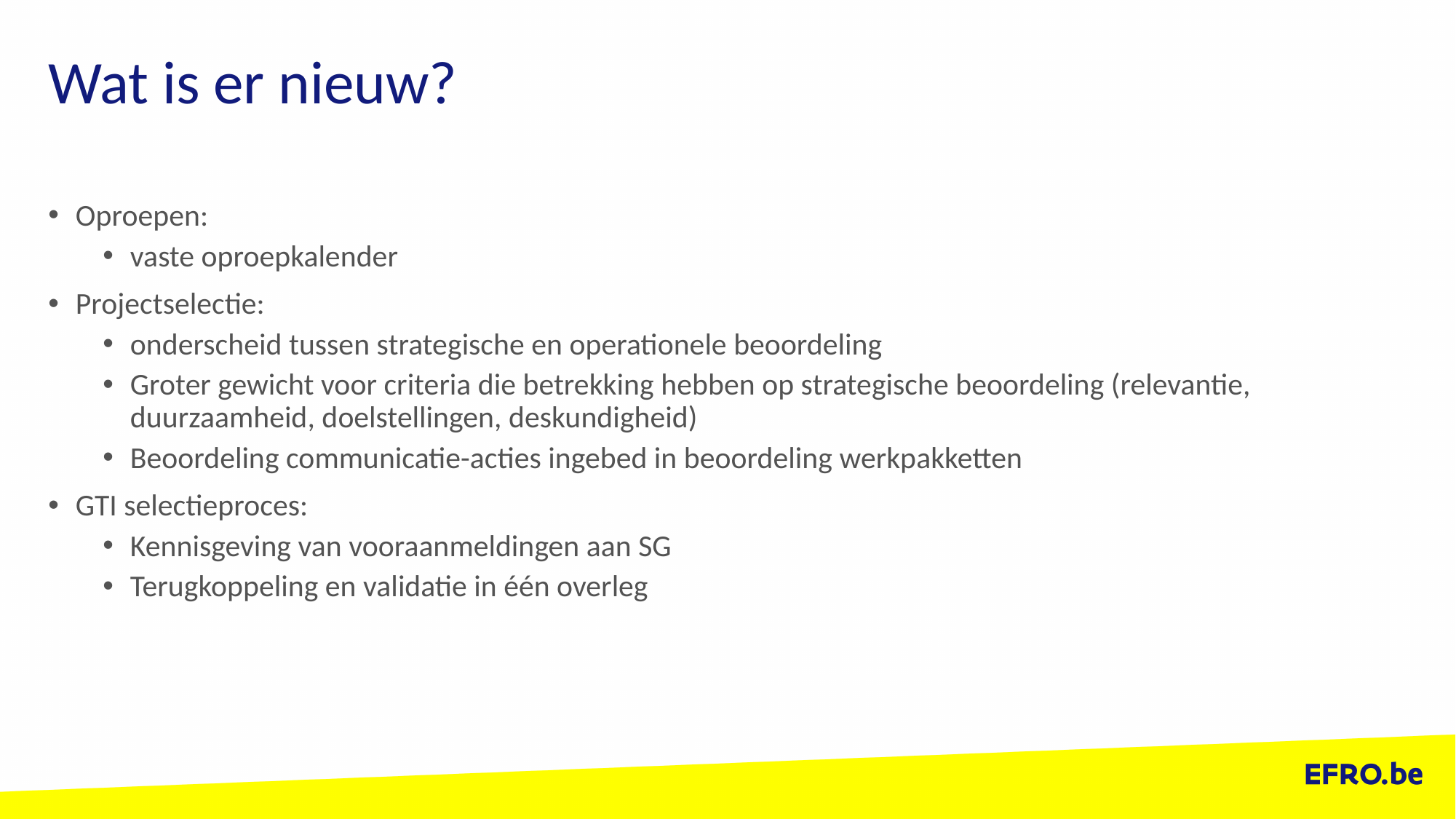

# Wat is er nieuw?

Oproepen:
vaste oproepkalender
Projectselectie:
onderscheid tussen strategische en operationele beoordeling
Groter gewicht voor criteria die betrekking hebben op strategische beoordeling (relevantie, duurzaamheid, doelstellingen, deskundigheid)
Beoordeling communicatie-acties ingebed in beoordeling werkpakketten
GTI selectieproces:
Kennisgeving van vooraanmeldingen aan SG
Terugkoppeling en validatie in één overleg